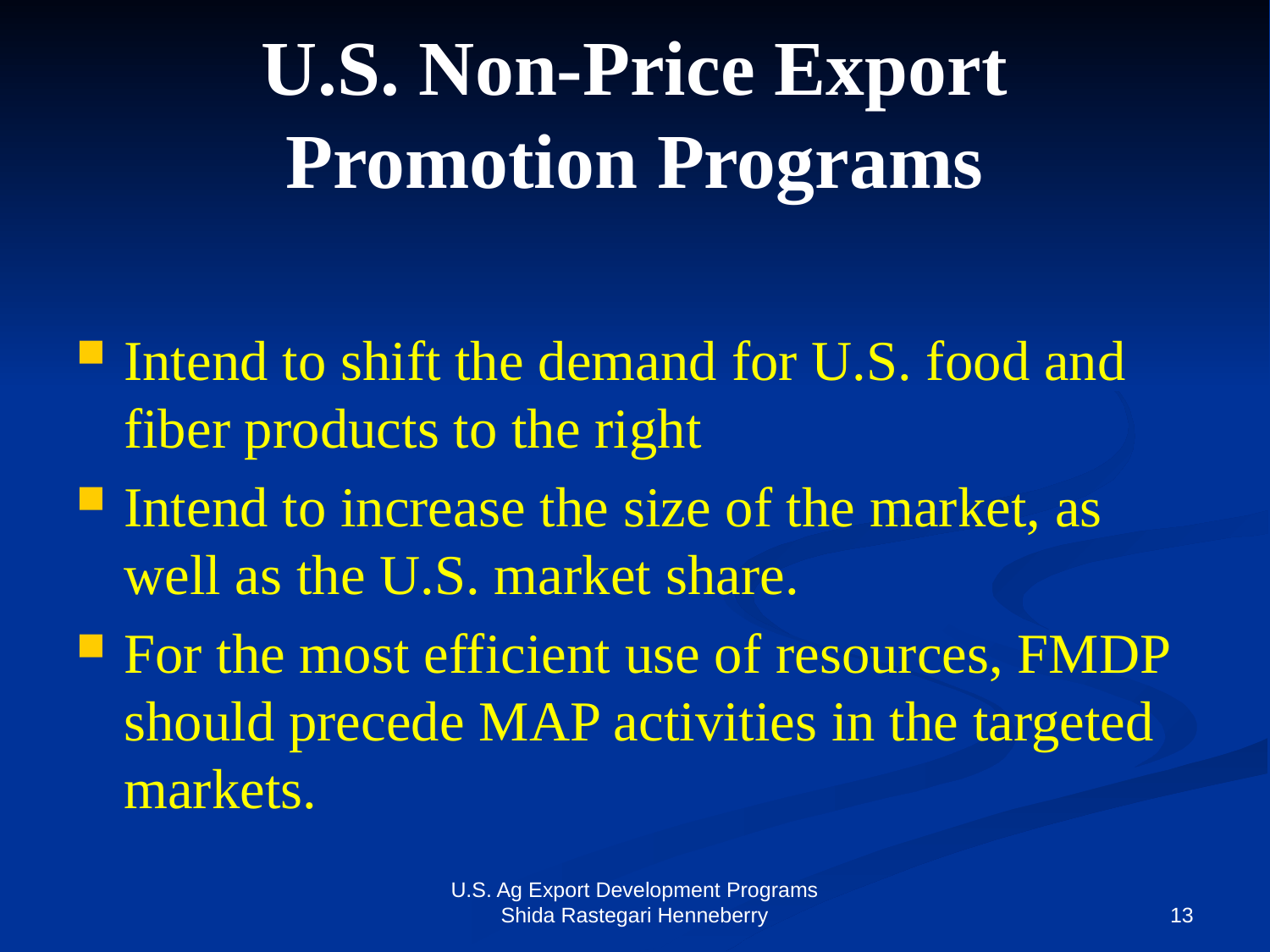

# U.S. Non-Price Export Promotion Programs
Intend to shift the demand for U.S. food and fiber products to the right
Intend to increase the size of the market, as well as the U.S. market share.
For the most efficient use of resources, FMDP should precede MAP activities in the targeted markets.
U.S. Ag Export Development Programs Shida Rastegari Henneberry
13